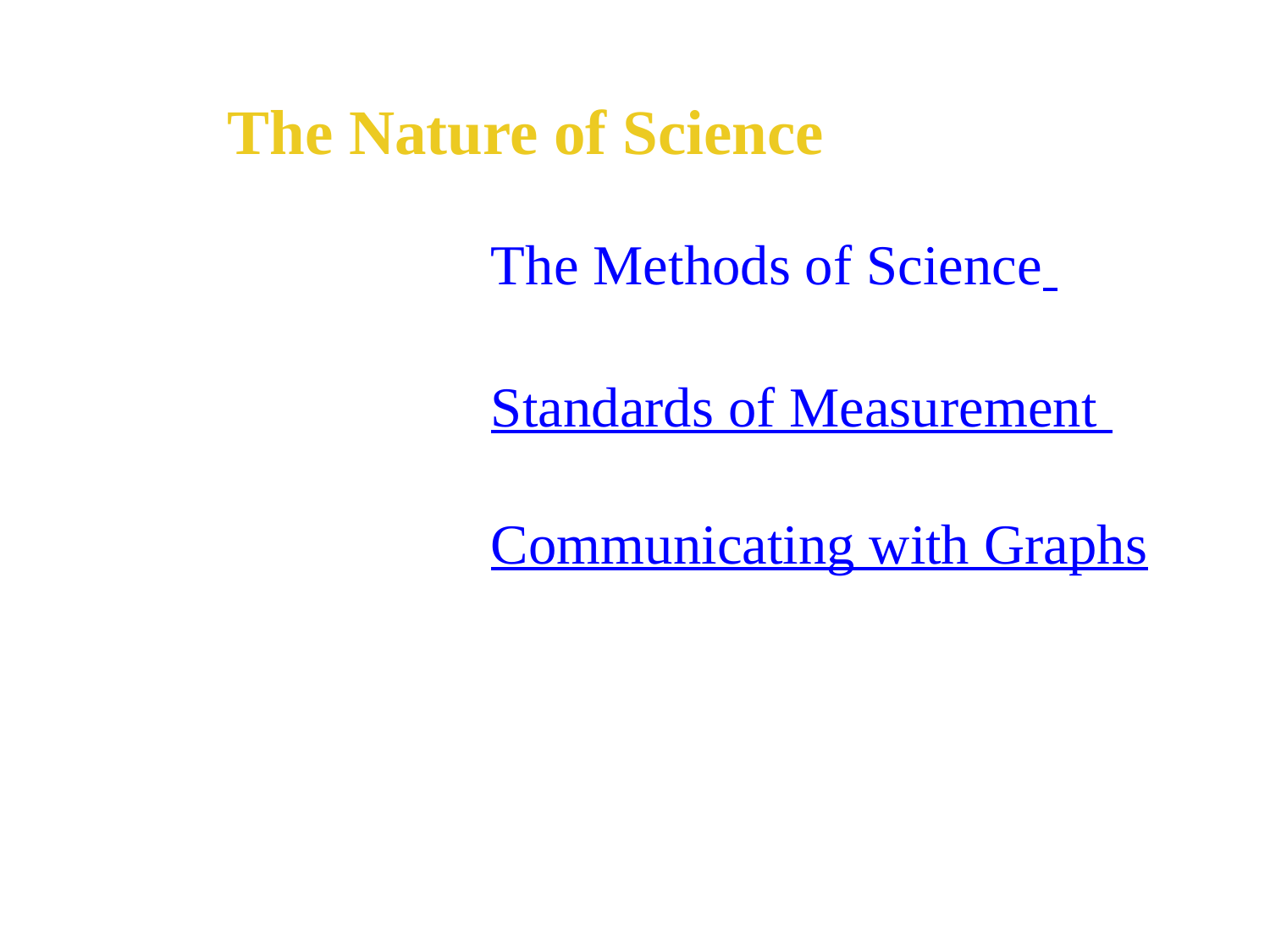

The Nature of Science
Section 1:  The Methods of Science
Section 2:  Standards of Measurement
Section 3:  Communicating with Graphs